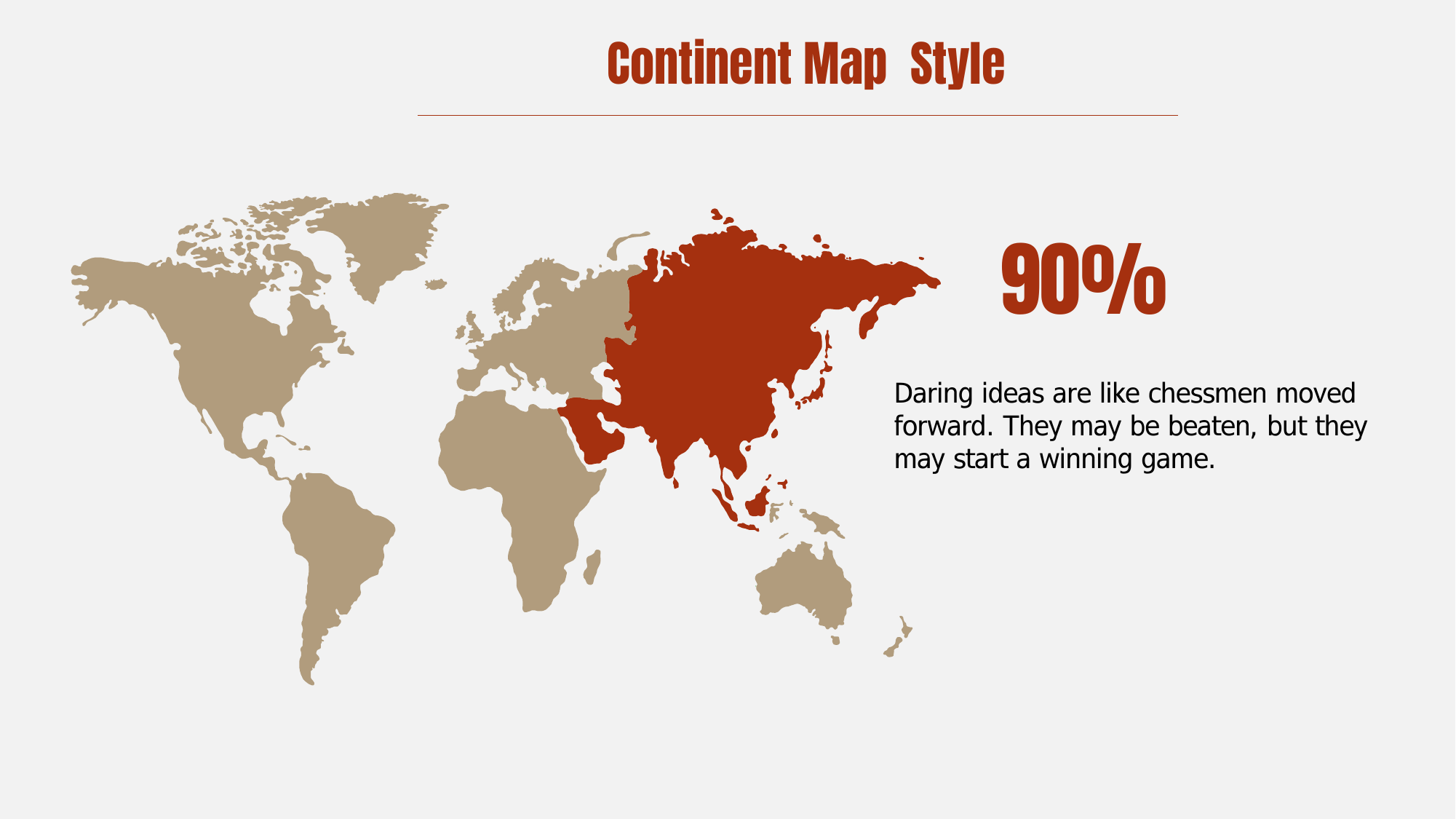

Continent Map  Style

90%
Daring ideas are like chessmen moved forward. They may be beaten, but they may start a winning game.